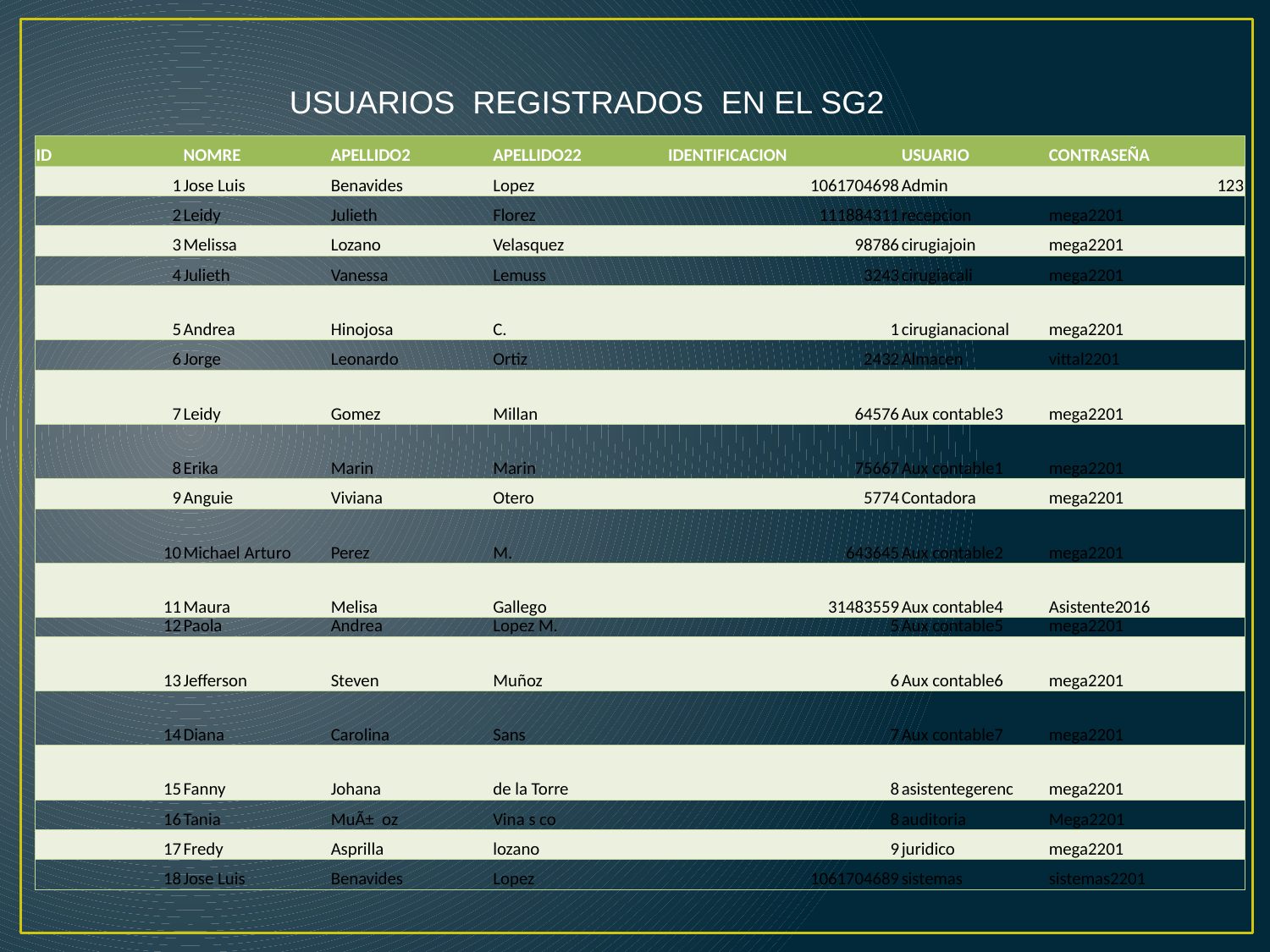

USUARIOS  REGISTRADOS  EN EL SG2
| ID | NOMRE | APELLIDO2 | APELLIDO22 | IDENTIFICACION | USUARIO | CONTRASEÑA |
| --- | --- | --- | --- | --- | --- | --- |
| 1 | Jose Luis | Benavides | Lopez | 1061704698 | Admin | 123 |
| 2 | Leidy | Julieth | Florez | 111884311 | recepcion | mega2201 |
| 3 | Melissa | Lozano | Velasquez | 98786 | cirugiajoin | mega2201 |
| 4 | Julieth | Vanessa | Lemuss | 3243 | cirugiacali | mega2201 |
| 5 | Andrea | Hinojosa | C. | 1 | cirugianacional | mega2201 |
| 6 | Jorge | Leonardo | Ortiz | 2432 | Almacen | vittal2201 |
| 7 | Leidy | Gomez | Millan | 64576 | Aux contable3 | mega2201 |
| 8 | Erika | Marin | Marin | 75667 | Aux contable1 | mega2201 |
| 9 | Anguie | Viviana | Otero | 5774 | Contadora | mega2201 |
| 10 | Michael Arturo | Perez | M. | 643645 | Aux contable2 | mega2201 |
| 11 | Maura | Melisa | Gallego | 31483559 | Aux contable4 | Asistente2016 |
| 12 | Paola | Andrea | Lopez M. | 5 | Aux contable5 | mega2201 |
| 13 | Jefferson | Steven | Muñoz | 6 | Aux contable6 | mega2201 |
| 14 | Diana | Carolina | Sans | 7 | Aux contable7 | mega2201 |
| 15 | Fanny | Johana | de la Torre | 8 | asistentegerenc | mega2201 |
| 16 | Tania | MuÃ± oz | Vina s co | 8 | auditoria | Mega2201 |
| 17 | Fredy | Asprilla | lozano | 9 | juridico | mega2201 |
| 18 | Jose Luis | Benavides | Lopez | 1061704689 | sistemas | sistemas2201 |